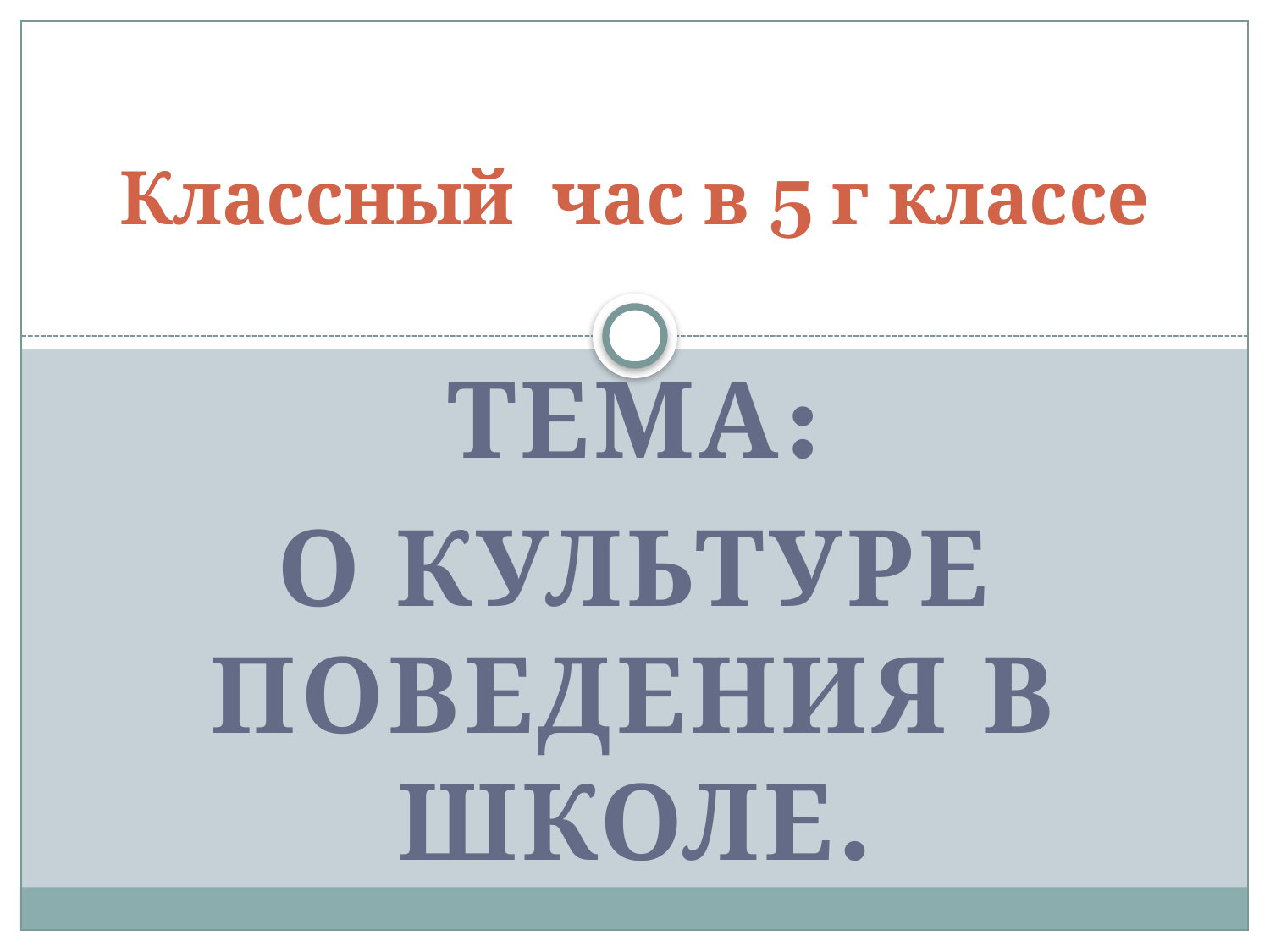

# Классный  час в 5 г классе
Тема:
О культуре поведения в школе.